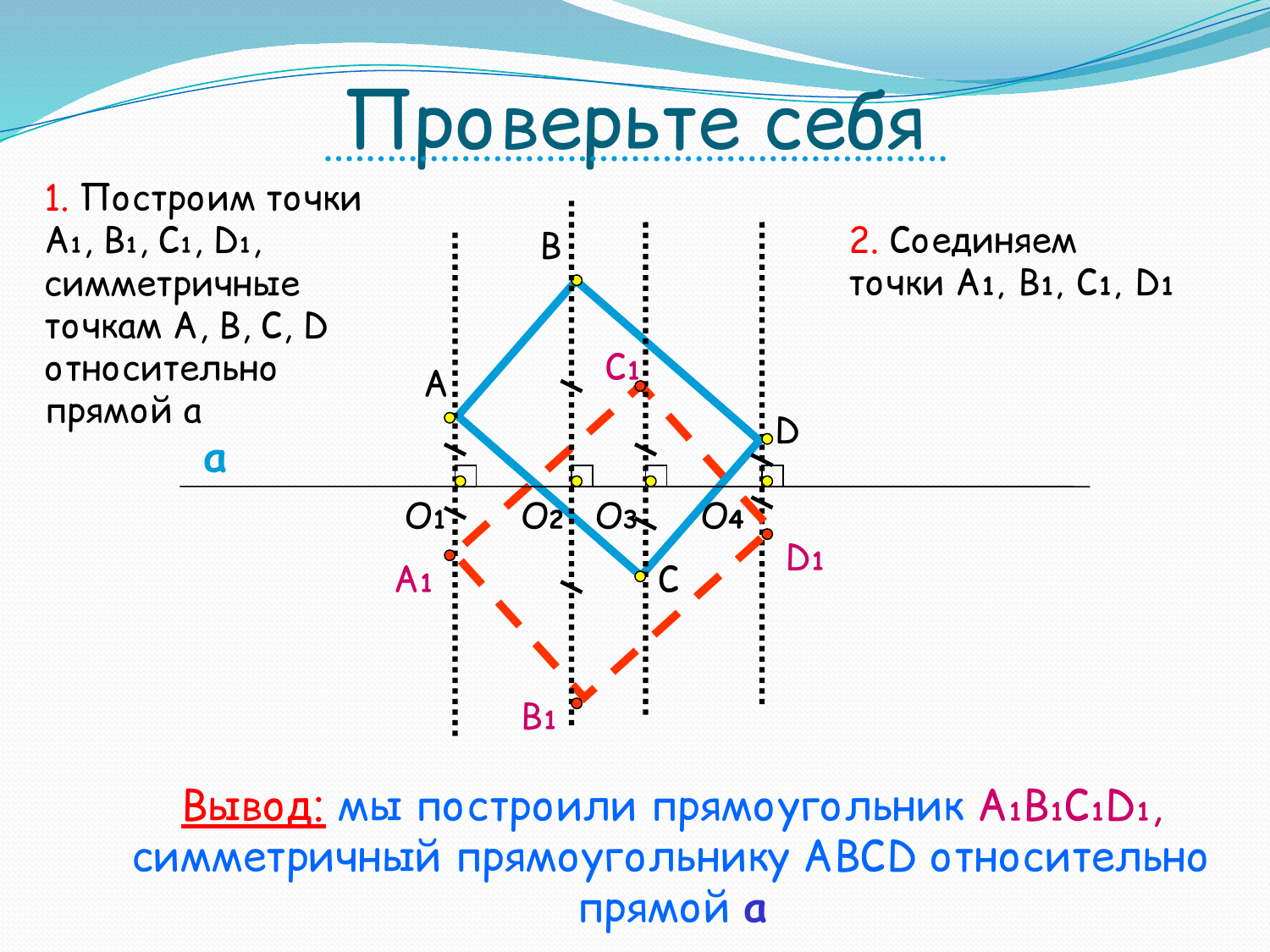

Проверьте себя

1. Построим точки А1, В1, С1, D1, симметричные точкам А, В, С, D относительно прямой а

2. Соединяем точки А1, В1, С1, D1
В

С1
А

D

а

О1
О2
О3
О4

D1
А1

С

В1

Вывод: мы построили прямоугольник А1В1С1D1, симметричный прямоугольнику АВСD относительно прямой а